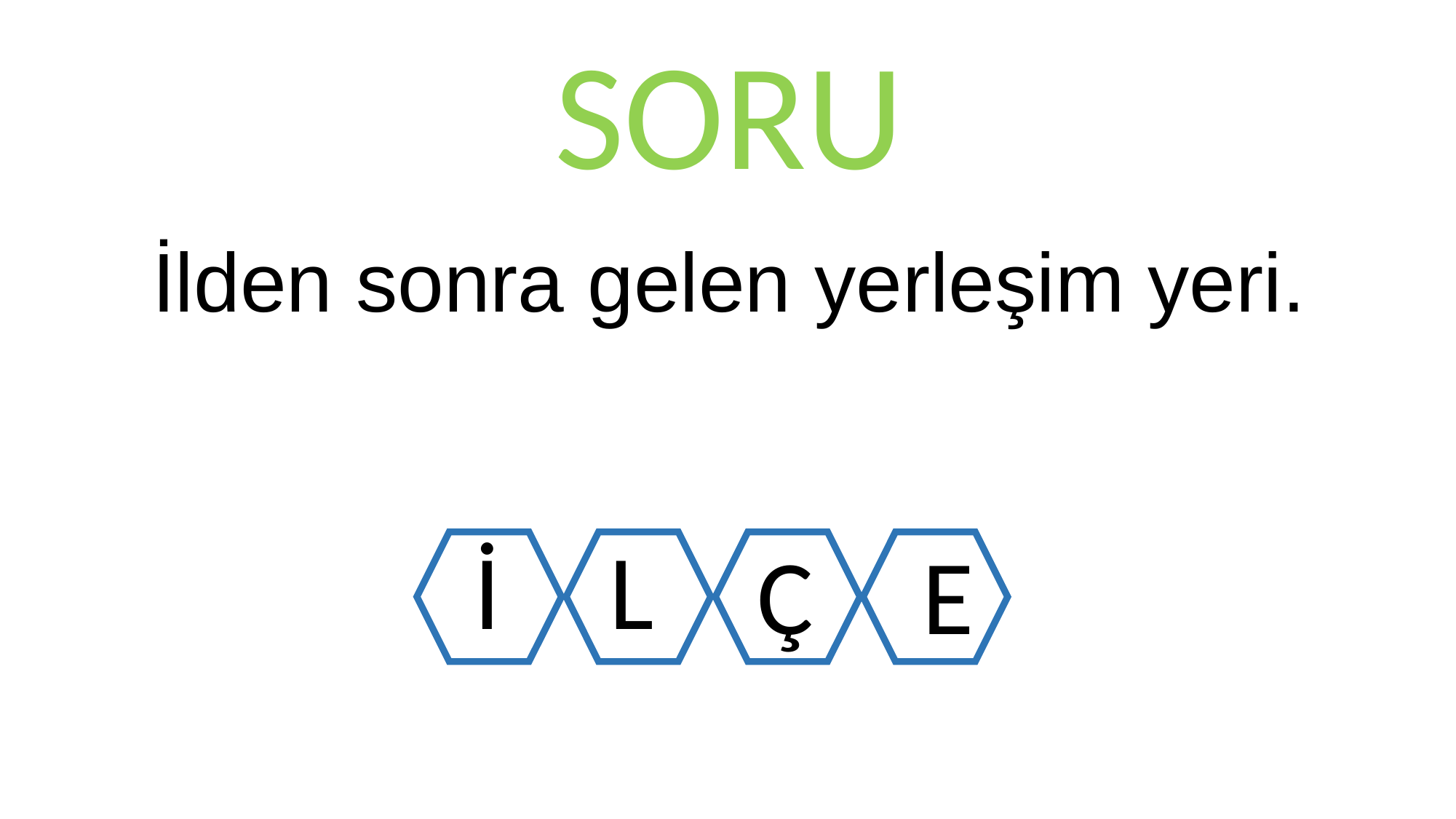

SORU
İlden sonra gelen yerleşim yeri.
İ
L
Ç
E